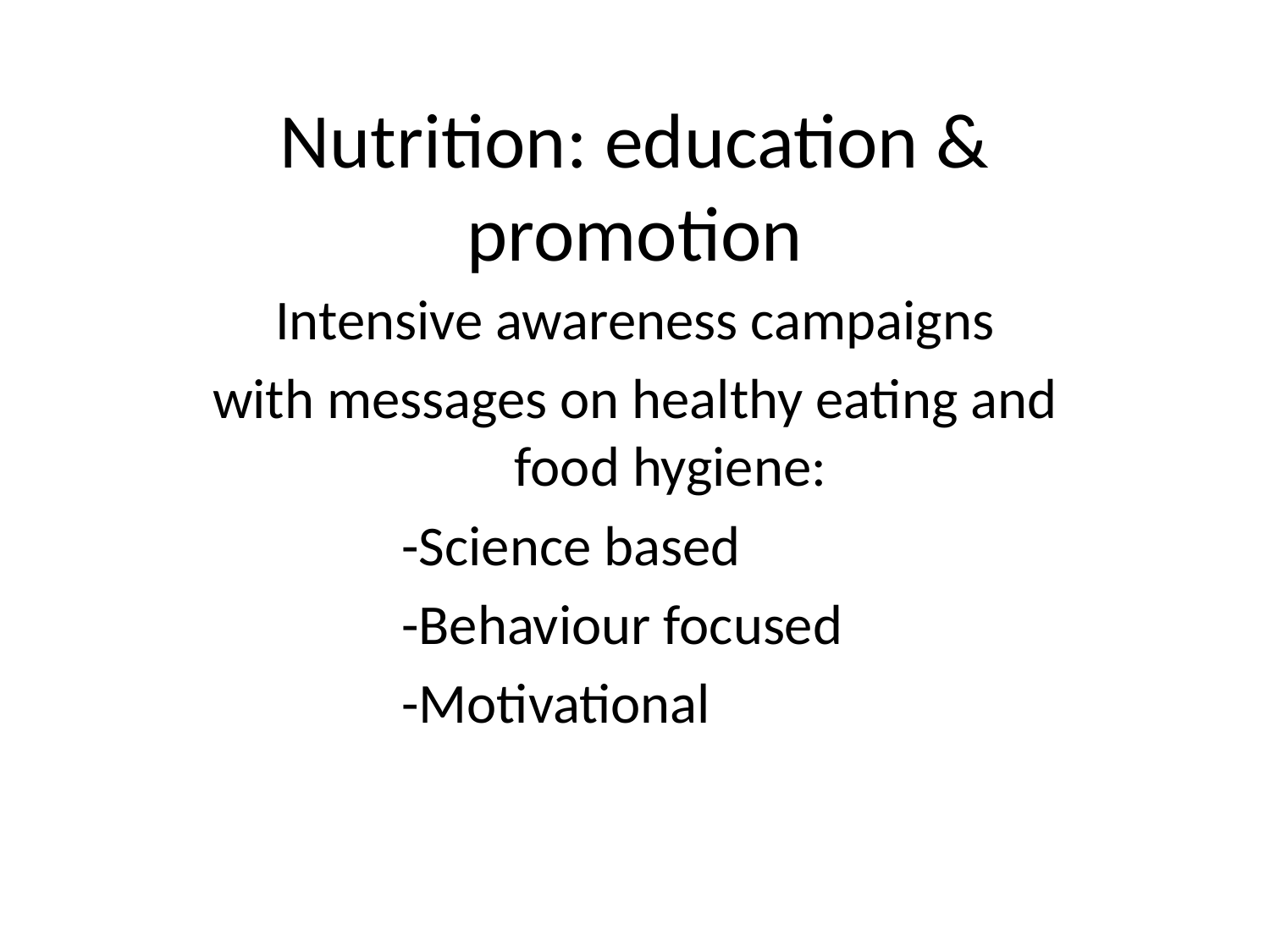

# Nutrition: education & promotion
Intensive awareness campaigns
with messages on healthy eating and food hygiene:
		-Science based
		-Behaviour focused
		-Motivational